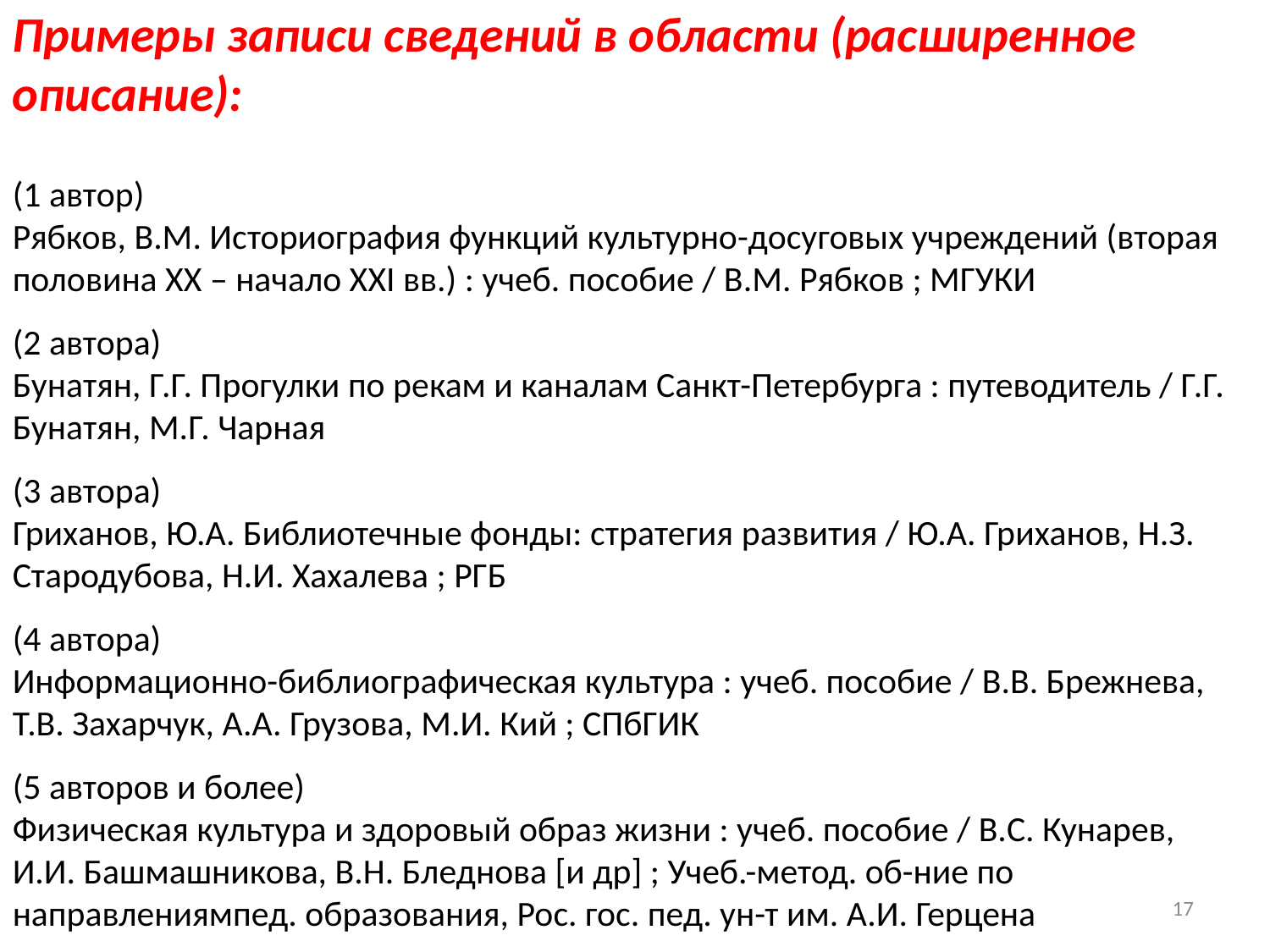

Примеры записи сведений в области (расширенное описание):

(1 автор)
Рябков, В.М. Историография функций культурно-досуговых учреждений (вторая
половина XX – начало XXI вв.) : учеб. пособие / В.М. Рябков ; МГУКИ
(2 автора)
Бунатян, Г.Г. Прогулки по рекам и каналам Санкт-Петербурга : путеводитель / Г.Г. Бунатян, М.Г. Чарная
(3 автора)
Гриханов, Ю.А. Библиотечные фонды: стратегия развития / Ю.А. Гриханов, Н.З. Стародубова, Н.И. Хахалева ; РГБ
(4 автора)
Информационно-библиографическая культура : учеб. пособие / В.В. Брежнева,
Т.В. Захарчук, А.А. Грузова, М.И. Кий ; СПбГИК
(5 авторов и более)
Физическая культура и здоровый образ жизни : учеб. пособие / В.С. Кунарев, И.И. Башмашникова, В.Н. Бледнова [и др] ; Учеб.-метод. об-ние по направлениямпед. образования, Рос. гос. пед. ун-т им. А.И. Герцена
17